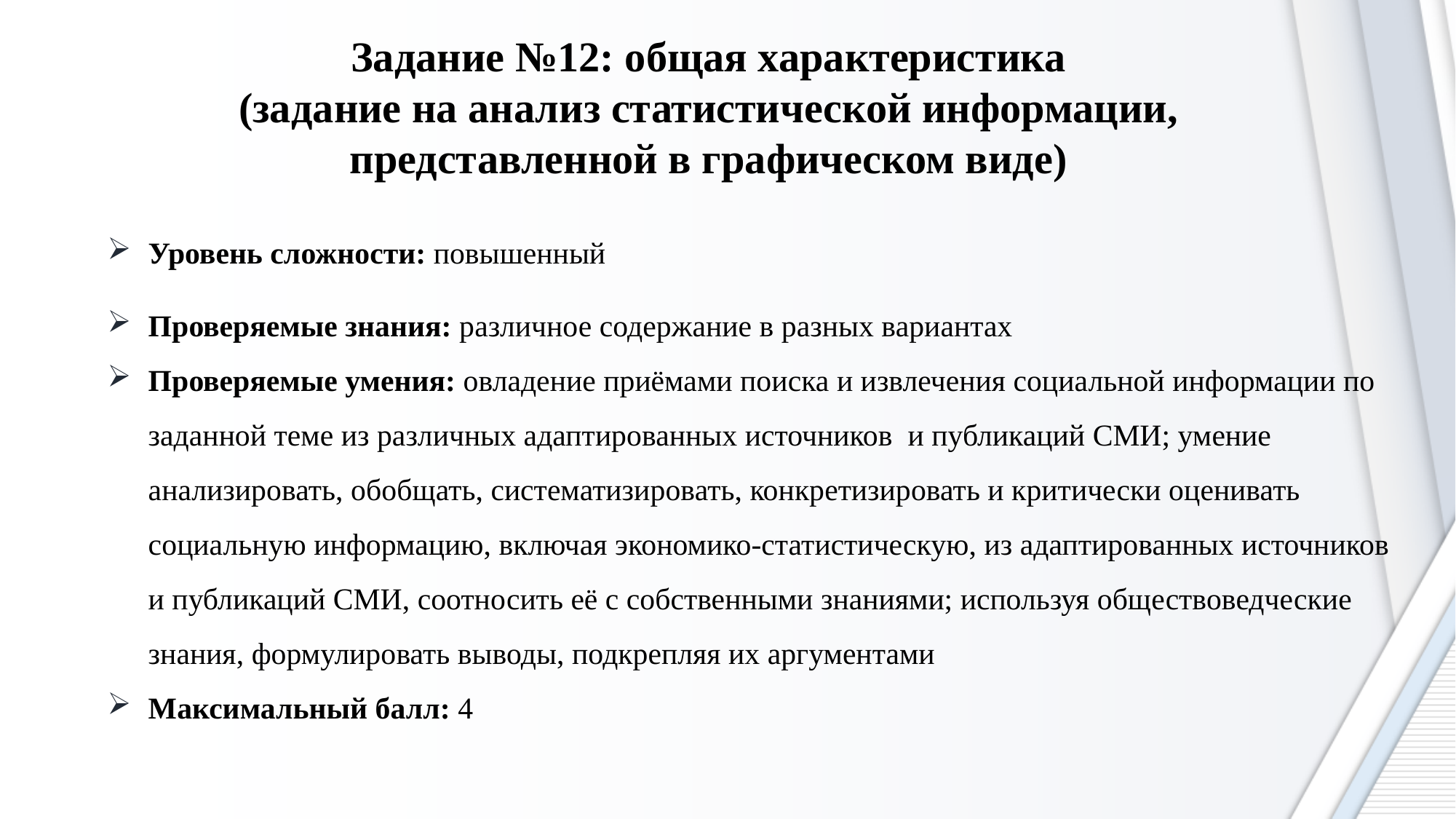

Задание №12: общая характеристика
(задание на анализ статистической информации, представленной в графическом виде)
Уровень сложности: повышенный
Проверяемые знания: различное содержание в разных вариантах
Проверяемые умения: овладение приёмами поиска и извлечения социальной информации по заданной теме из различных адаптированных источников  и публикаций СМИ; умение анализировать, обобщать, систематизировать, конкретизировать и критически оценивать социальную информацию, включая экономико-статистическую, из адаптированных источников и публикаций СМИ, соотносить её с собственными знаниями; используя обществоведческие знания, формулировать выводы, подкрепляя их аргументами
Максимальный балл: 4